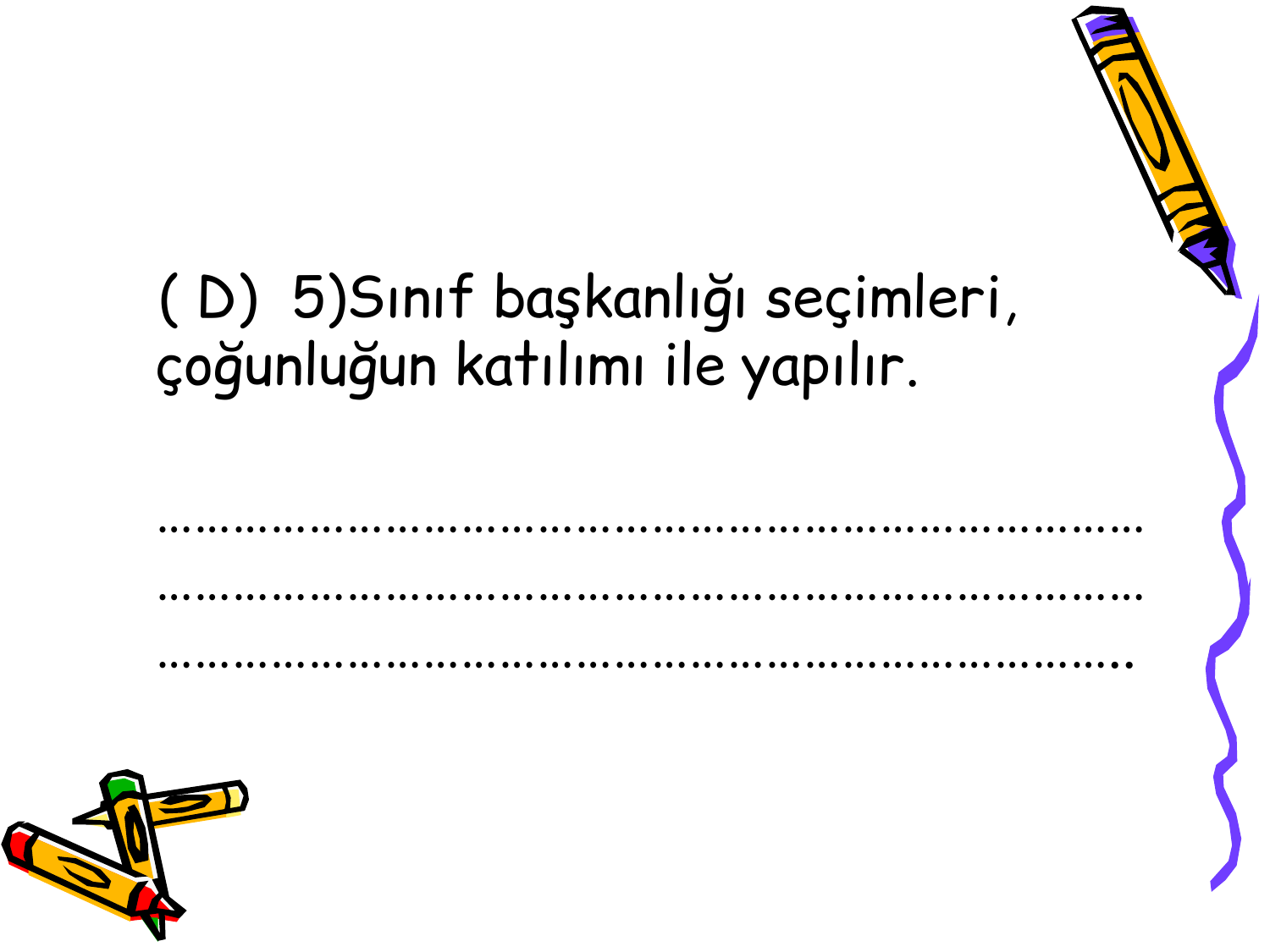

( D)  5)Sınıf başkanlığı seçimleri, çoğunluğun katılımı ile yapılır.
   ……………………………………………………………………………………………………………………………………………………………………………………………………………..